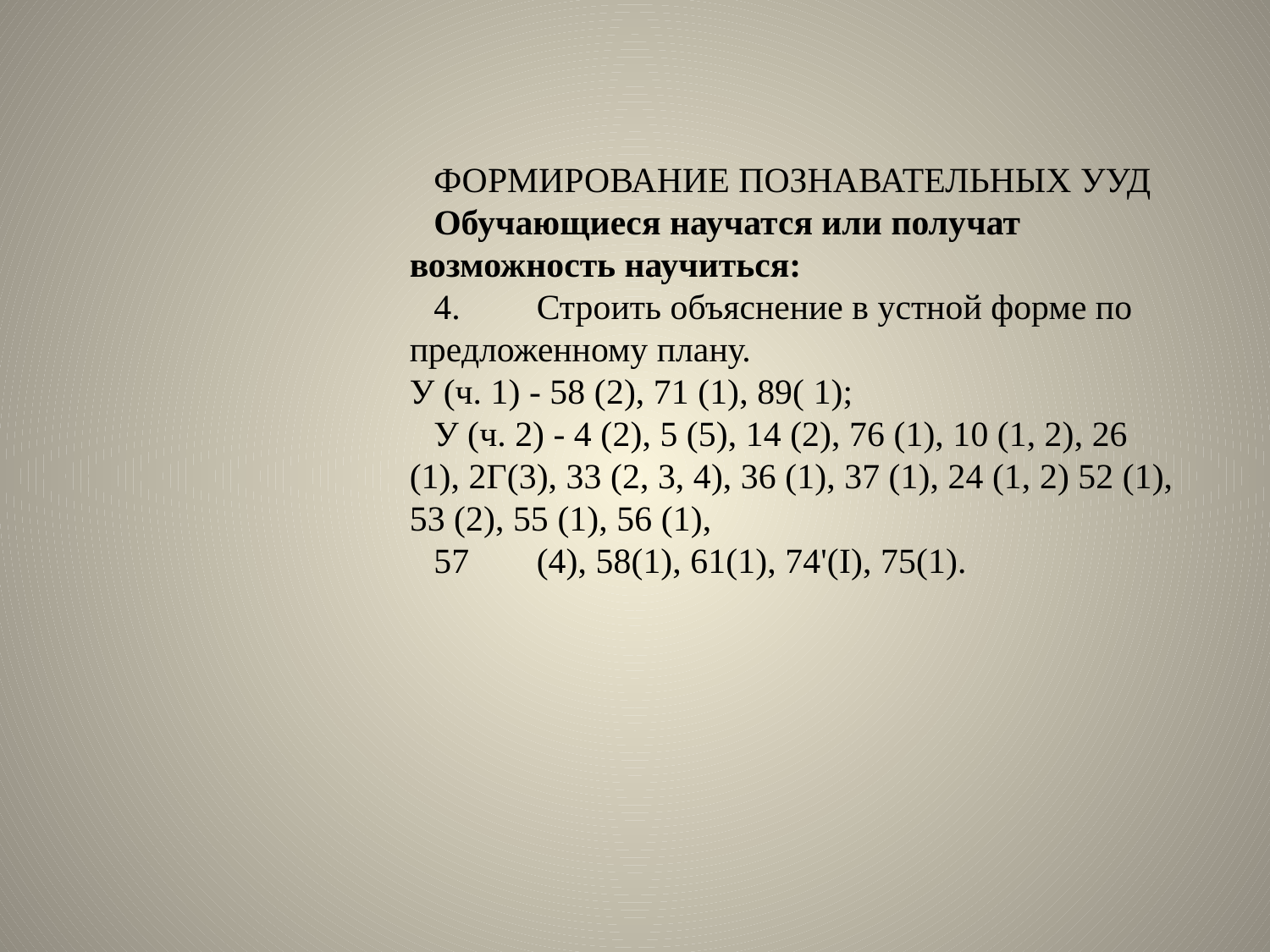

ФОРМИРОВАНИЕ ПОЗНАВАТЕЛЬНЫХ УУД
Обучающиеся научатся или получат возможность научиться:
4.	Строить объяснение в устной форме по предложенному плану.
У (ч. 1) - 58 (2), 71 (1), 89( 1);
У (ч. 2) - 4 (2), 5 (5), 14 (2), 76 (1), 10 (1, 2), 26 (1), 2Г(3), 33 (2, 3, 4), 36 (1), 37 (1), 24 (1, 2) 52 (1), 53 (2), 55 (1), 56 (1),
57	(4), 58(1), 61(1), 74'(I), 75(1).